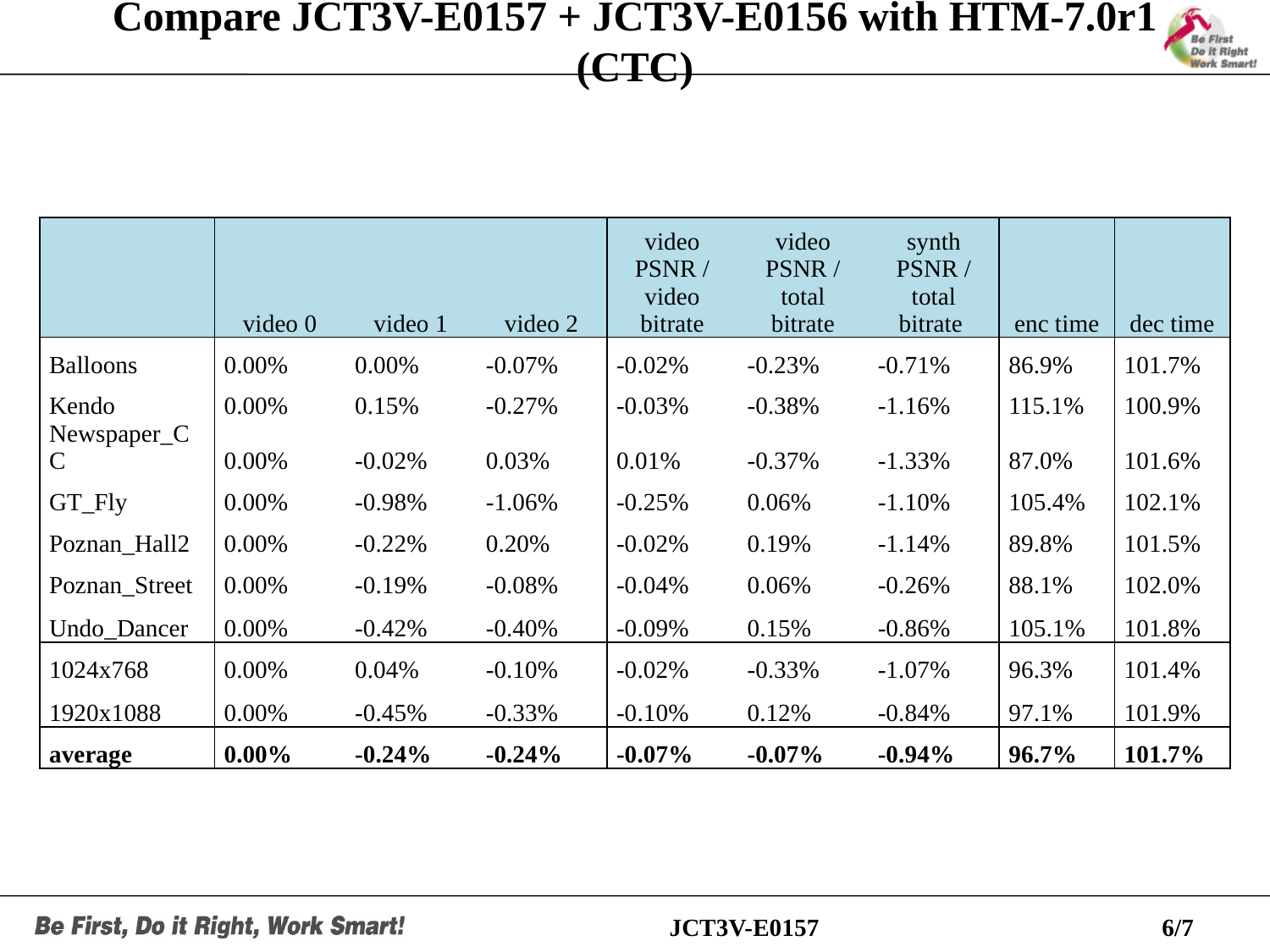

# Compare JCT3V-E0157 + JCT3V-E0156 with HTM-7.0r1 (CTC)
|  | video 0 | video 1 | video 2 | video PSNR / video bitrate | video PSNR / total bitrate | synth PSNR / total bitrate | enc time | dec time |
| --- | --- | --- | --- | --- | --- | --- | --- | --- |
| Balloons | 0.00% | 0.00% | -0.07% | -0.02% | -0.23% | -0.71% | 86.9% | 101.7% |
| Kendo | 0.00% | 0.15% | -0.27% | -0.03% | -0.38% | -1.16% | 115.1% | 100.9% |
| Newspaper\_CC | 0.00% | -0.02% | 0.03% | 0.01% | -0.37% | -1.33% | 87.0% | 101.6% |
| GT\_Fly | 0.00% | -0.98% | -1.06% | -0.25% | 0.06% | -1.10% | 105.4% | 102.1% |
| Poznan\_Hall2 | 0.00% | -0.22% | 0.20% | -0.02% | 0.19% | -1.14% | 89.8% | 101.5% |
| Poznan\_Street | 0.00% | -0.19% | -0.08% | -0.04% | 0.06% | -0.26% | 88.1% | 102.0% |
| Undo\_Dancer | 0.00% | -0.42% | -0.40% | -0.09% | 0.15% | -0.86% | 105.1% | 101.8% |
| 1024x768 | 0.00% | 0.04% | -0.10% | -0.02% | -0.33% | -1.07% | 96.3% | 101.4% |
| 1920x1088 | 0.00% | -0.45% | -0.33% | -0.10% | 0.12% | -0.84% | 97.1% | 101.9% |
| average | 0.00% | -0.24% | -0.24% | -0.07% | -0.07% | -0.94% | 96.7% | 101.7% |
JCT3V-E0157
6/7